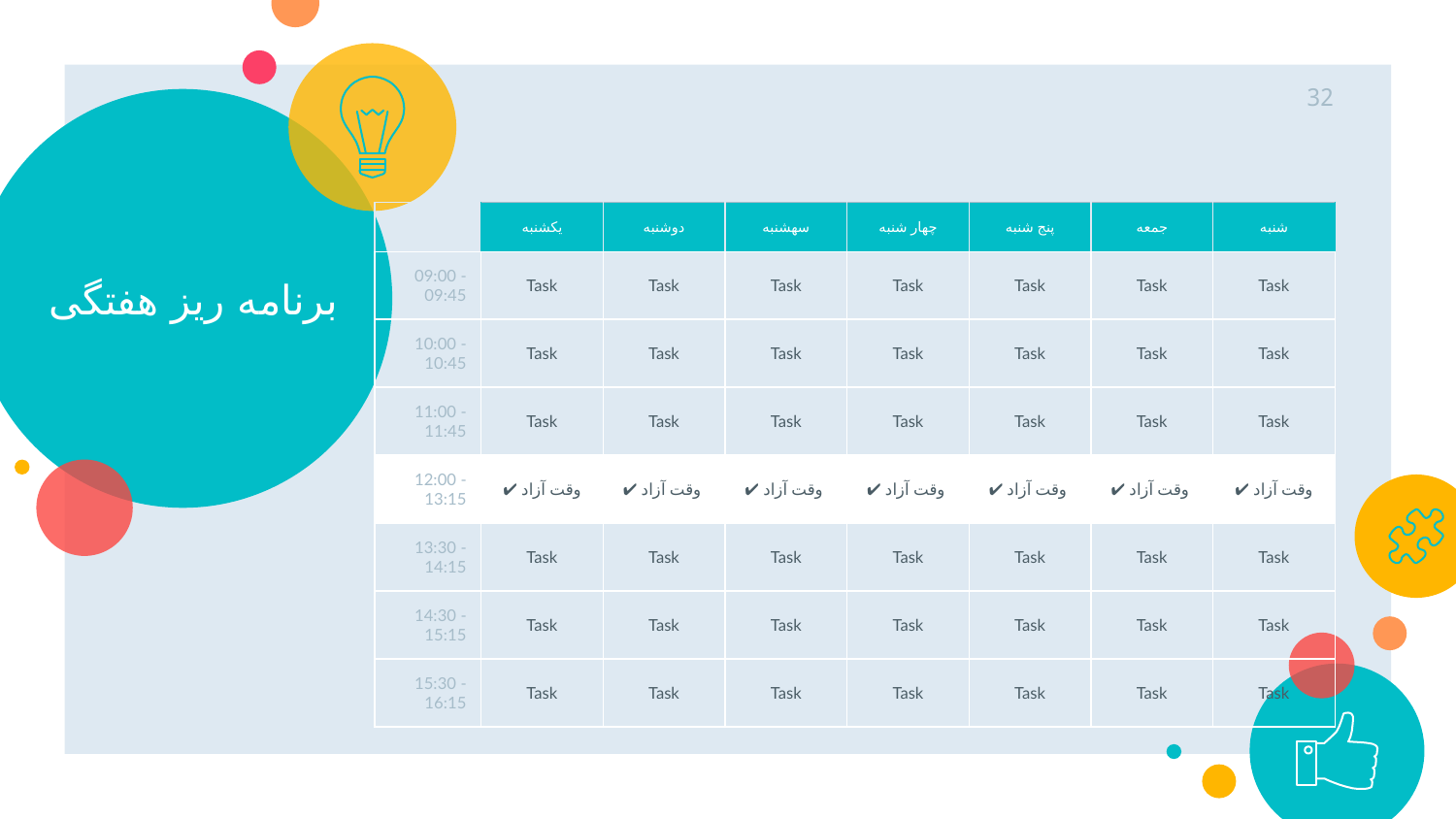

32
# برنامه ریز هفتگی
|  | یکشنبه | دوشنبه | سهشنبه | چهار شنبه | پنج شنبه | جمعه | شنبه |
| --- | --- | --- | --- | --- | --- | --- | --- |
| 09:00 - 09:45 | Task | Task | Task | Task | Task | Task | Task |
| 10:00 - 10:45 | Task | Task | Task | Task | Task | Task | Task |
| 11:00 - 11:45 | Task | Task | Task | Task | Task | Task | Task |
| 12:00 - 13:15 | ✔ وقت آزاد | ✔ وقت آزاد | ✔ وقت آزاد | ✔ وقت آزاد | ✔ وقت آزاد | ✔ وقت آزاد | ✔ وقت آزاد |
| 13:30 - 14:15 | Task | Task | Task | Task | Task | Task | Task |
| 14:30 - 15:15 | Task | Task | Task | Task | Task | Task | Task |
| 15:30 - 16:15 | Task | Task | Task | Task | Task | Task | Task |